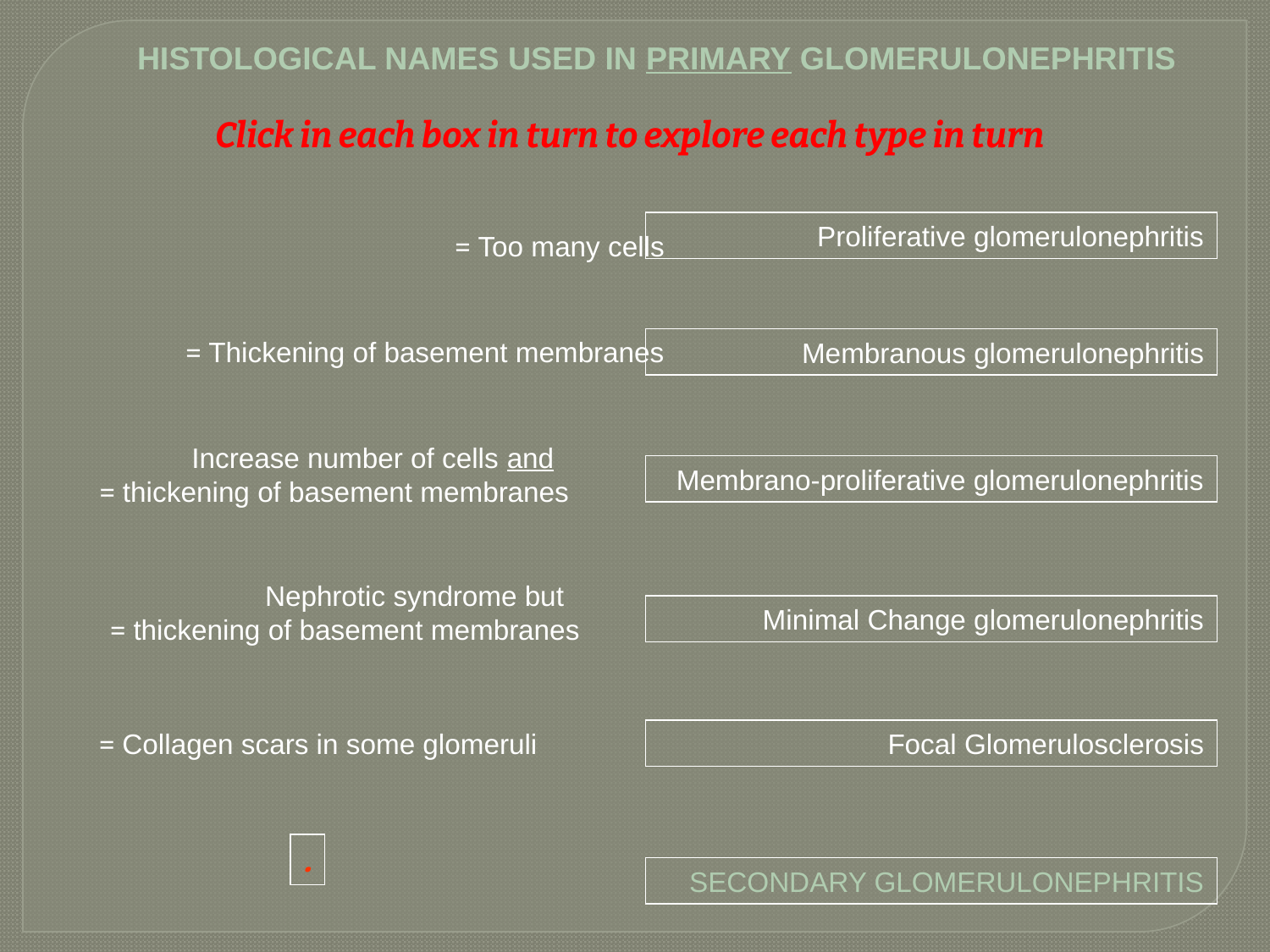

HISTOLOGICAL NAMES USED IN PRIMARY GLOMERULONEPHRITIS
Click in each box in turn to explore each type in turn

Proliferative glomerulonephritis
Too many cells =
Thickening of basement membranes =
Membranous glomerulonephritis
Increase number of cells and
thickening of basement membranes =
Membrano-proliferative glomerulonephritis
Nephrotic syndrome but
thickening of basement membranes =
Minimal Change glomerulonephritis
Collagen scars in some glomeruli =
Focal Glomerulosclerosis
.
SECONDARY GLOMERULONEPHRITIS